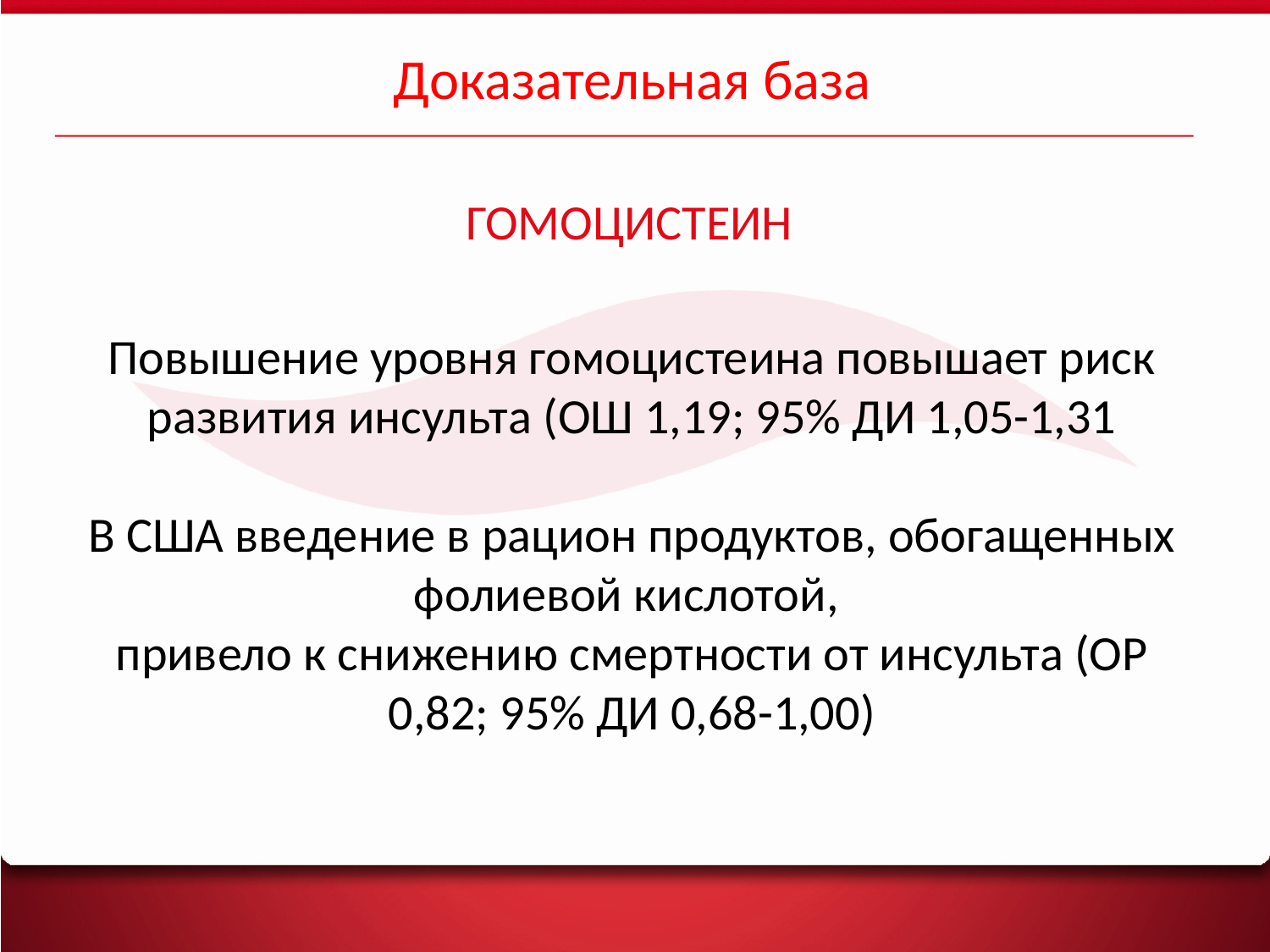

Доказательная база
ГОМОЦИСТЕИН
Повышение уровня гомоцистеина повышает риск развития инсульта (ОШ 1,19; 95% ДИ 1,05-1,31
В США введение в рацион продуктов, обогащенных фолиевой кислотой,
привело к снижению смертности от инсульта (ОР 0,82; 95% ДИ 0,68-1,00)